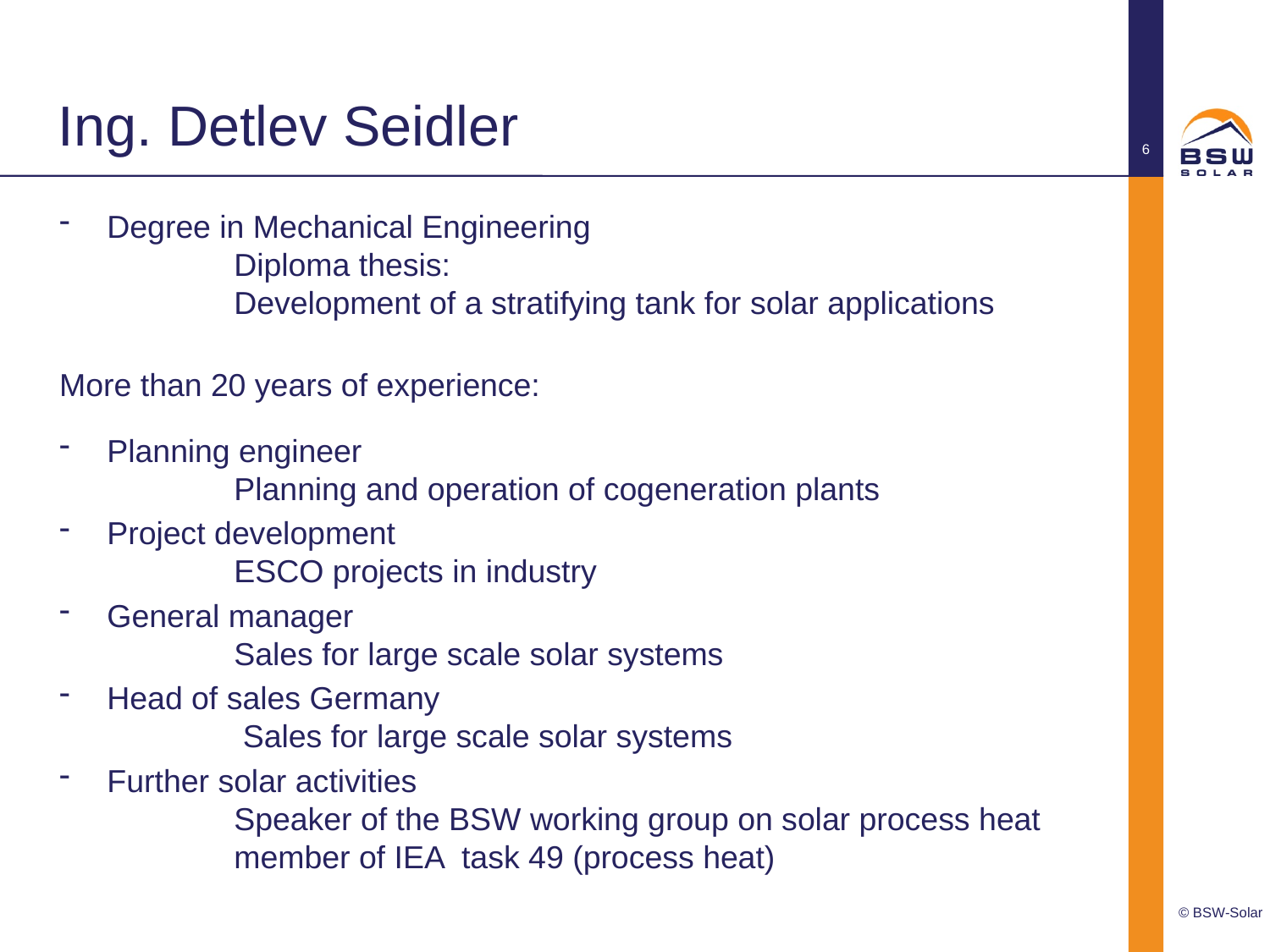

# Ing. Detlev Seidler
6
Degree in Mechanical Engineering
	Diploma thesis:
	Development of a stratifying tank for solar applications
More than 20 years of experience:
Planning engineer
	Planning and operation of cogeneration plants
Project development
	ESCO projects in industry
General manager
	Sales for large scale solar systems
Head of sales Germany
	 Sales for large scale solar systems
Further solar activities
	Speaker of the BSW working group on solar process heat
	member of IEA  task 49 (process heat)

© BSW-Solar